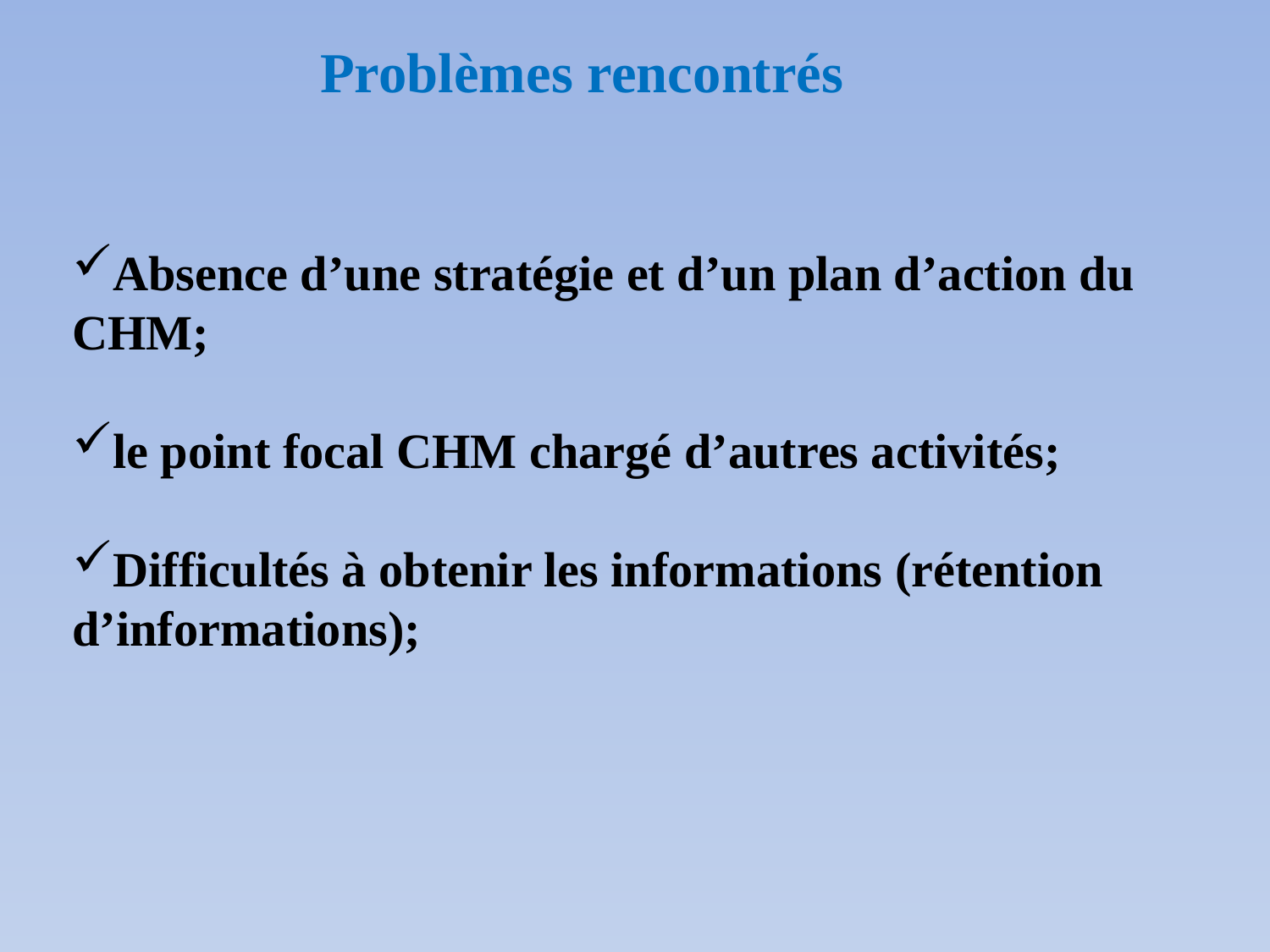

Problèmes rencontrés

Absence d’une stratégie et d’un plan d’action du CHM;

le point focal CHM chargé d’autres activités;

Difficultés à obtenir les informations (rétention d’informations);